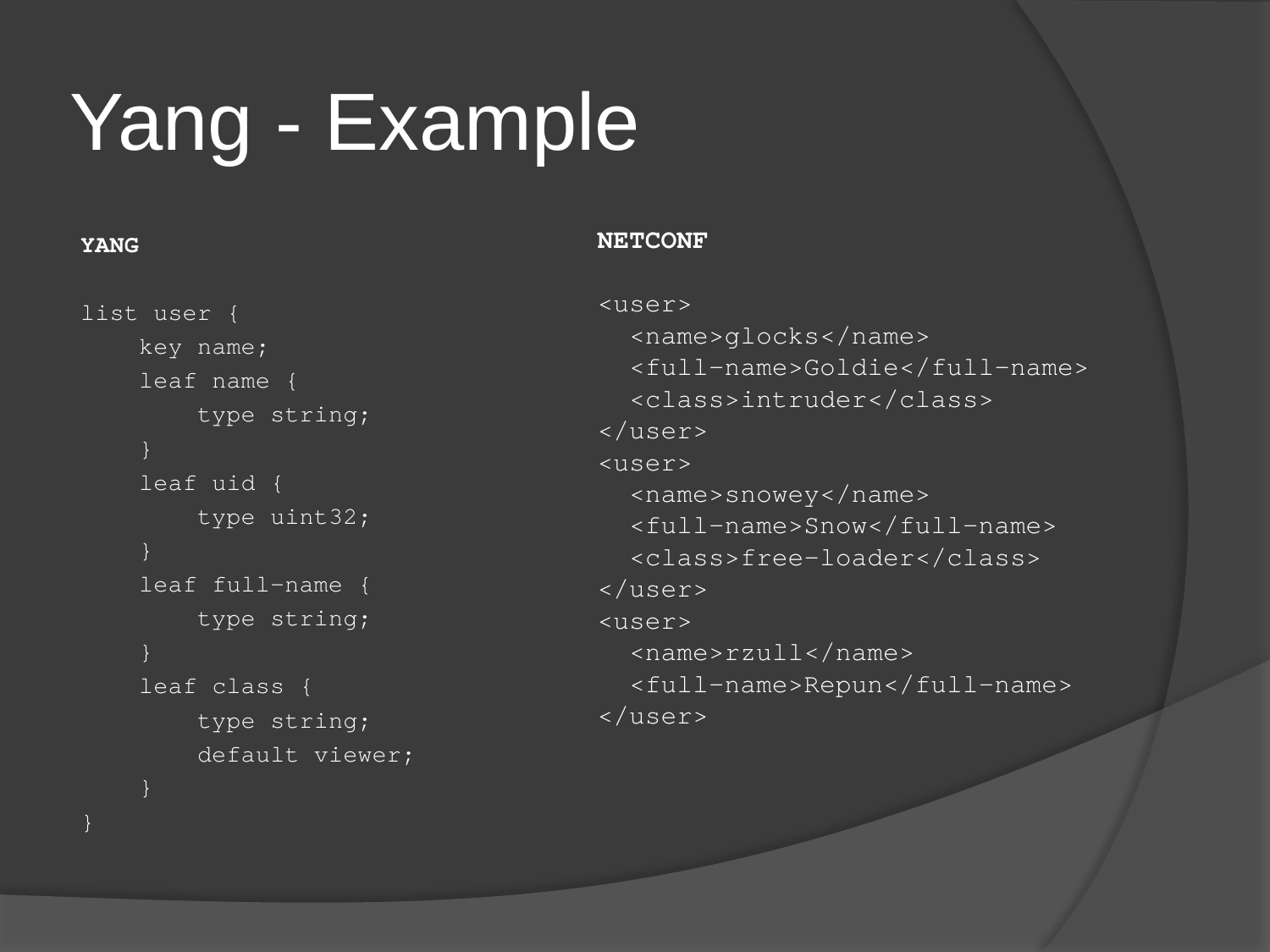

# Yang - Example
NETCONF

<user>
  <name>glocks</name>
  <full-name>Goldie</full-name>
  <class>intruder</class>
</user>
<user>
  <name>snowey</name>
  <full-name>Snow</full-name>
  <class>free-loader</class>
</user>
<user>
  <name>rzull</name>
  <full-name>Repun</full-name>
</user>

YANG

list user {
    key name;
    leaf name {
        type string;
    }
    leaf uid {
        type uint32;
    }
    leaf full-name {
        type string;
    }
    leaf class {
        type string;
        default viewer;
    }
}